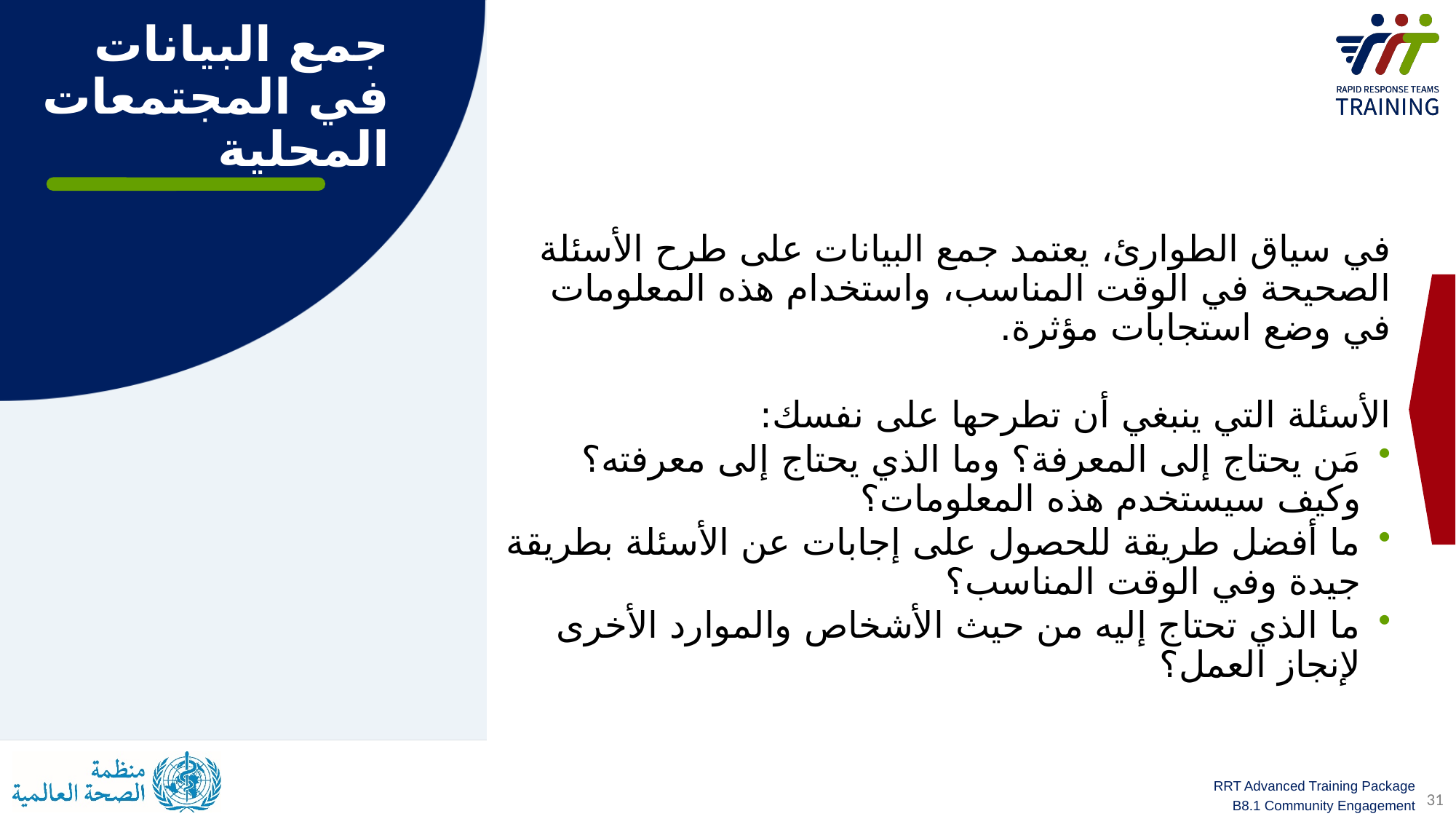

جمع البيانات في المجتمعات المحلية

في سياق الطوارئ، يعتمد جمع البيانات على طرح الأسئلة الصحيحة في الوقت المناسب، واستخدام هذه المعلومات في وضع استجابات مؤثرة.

الأسئلة التي ينبغي أن تطرحها على نفسك:
مَن يحتاج إلى المعرفة؟ وما الذي يحتاج إلى معرفته؟ وكيف سيستخدم هذه المعلومات؟
ما أفضل طريقة للحصول على إجابات عن الأسئلة بطريقة جيدة وفي الوقت المناسب؟
ما الذي تحتاج إليه من حيث الأشخاص والموارد الأخرى لإنجاز العمل؟